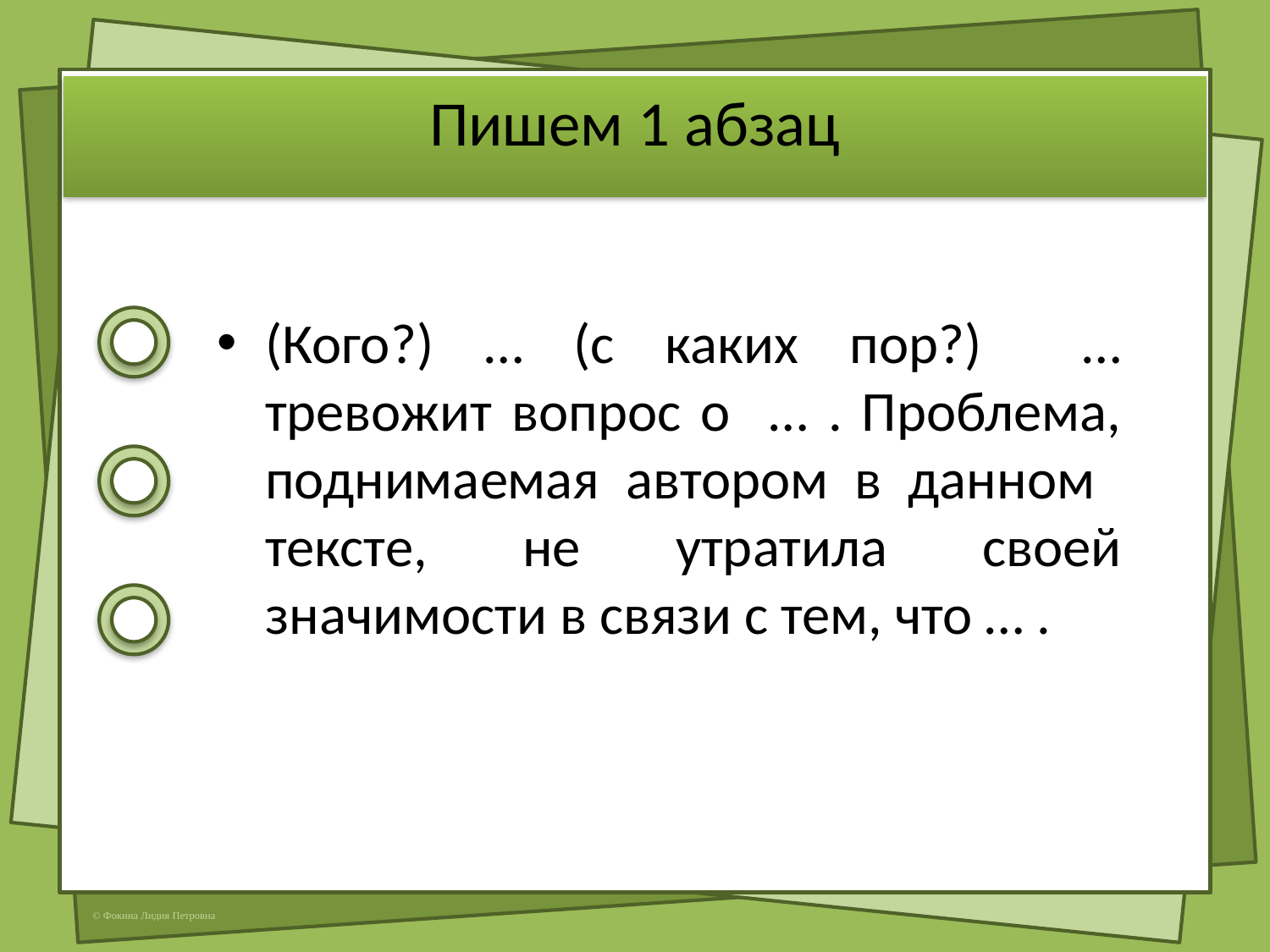

# Пишем 1 абзац

(Кого?) … (с каких пор?)  … тревожит вопрос о  … . Проблема, поднимаемая автором в данном  тексте, не утратила своей значимости в связи с тем, что … .